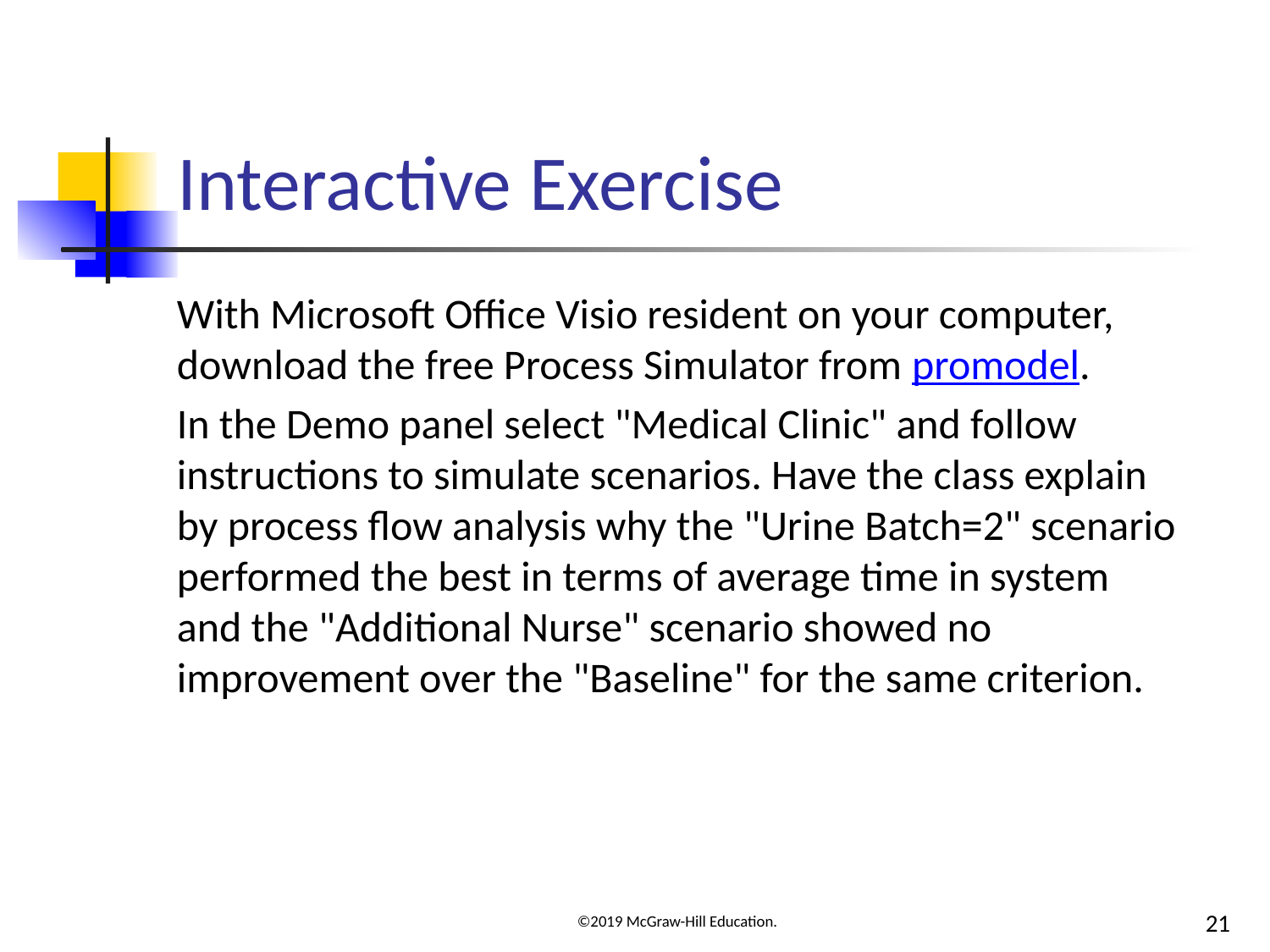

# Interactive Exercise
With Microsoft Office Visio resident on your computer, download the free Process Simulator from promodel.
In the Demo panel select "Medical Clinic" and follow instructions to simulate scenarios. Have the class explain by process flow analysis why the "Urine Batch=2" scenario performed the best in terms of average time in system and the "Additional Nurse" scenario showed no improvement over the "Baseline" for the same criterion.